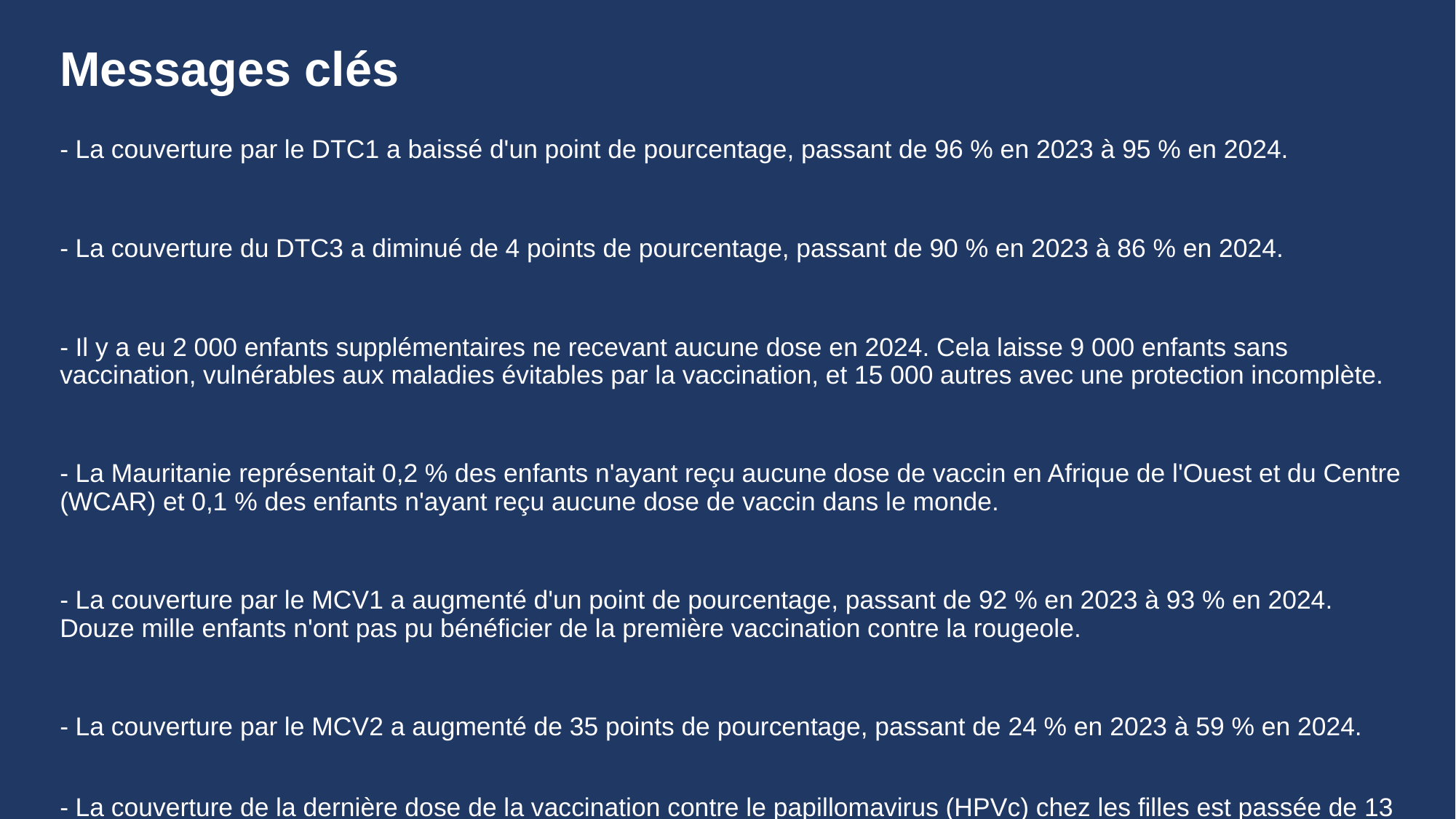

# Messages clés
- La couverture par le DTC1 a baissé d'un point de pourcentage, passant de 96 % en 2023 à 95 % en 2024.

- La couverture du DTC3 a diminué de 4 points de pourcentage, passant de 90 % en 2023 à 86 % en 2024.

- Il y a eu 2 000 enfants supplémentaires ne recevant aucune dose en 2024. Cela laisse 9 000 enfants sans vaccination, vulnérables aux maladies évitables par la vaccination, et 15 000 autres avec une protection incomplète.

- La Mauritanie représentait 0,2 % des enfants n'ayant reçu aucune dose de vaccin en Afrique de l'Ouest et du Centre (WCAR) et 0,1 % des enfants n'ayant reçu aucune dose de vaccin dans le monde.

- La couverture par le MCV1 a augmenté d'un point de pourcentage, passant de 92 % en 2023 à 93 % en 2024. Douze mille enfants n'ont pas pu bénéficier de la première vaccination contre la rougeole.

- La couverture par le MCV2 a augmenté de 35 points de pourcentage, passant de 24 % en 2023 à 59 % en 2024.

- La couverture de la dernière dose de la vaccination contre le papillomavirus (HPVc) chez les filles est passée de 13 % à 51 % en 2024 grâce à l'amélioration des performances du programme.